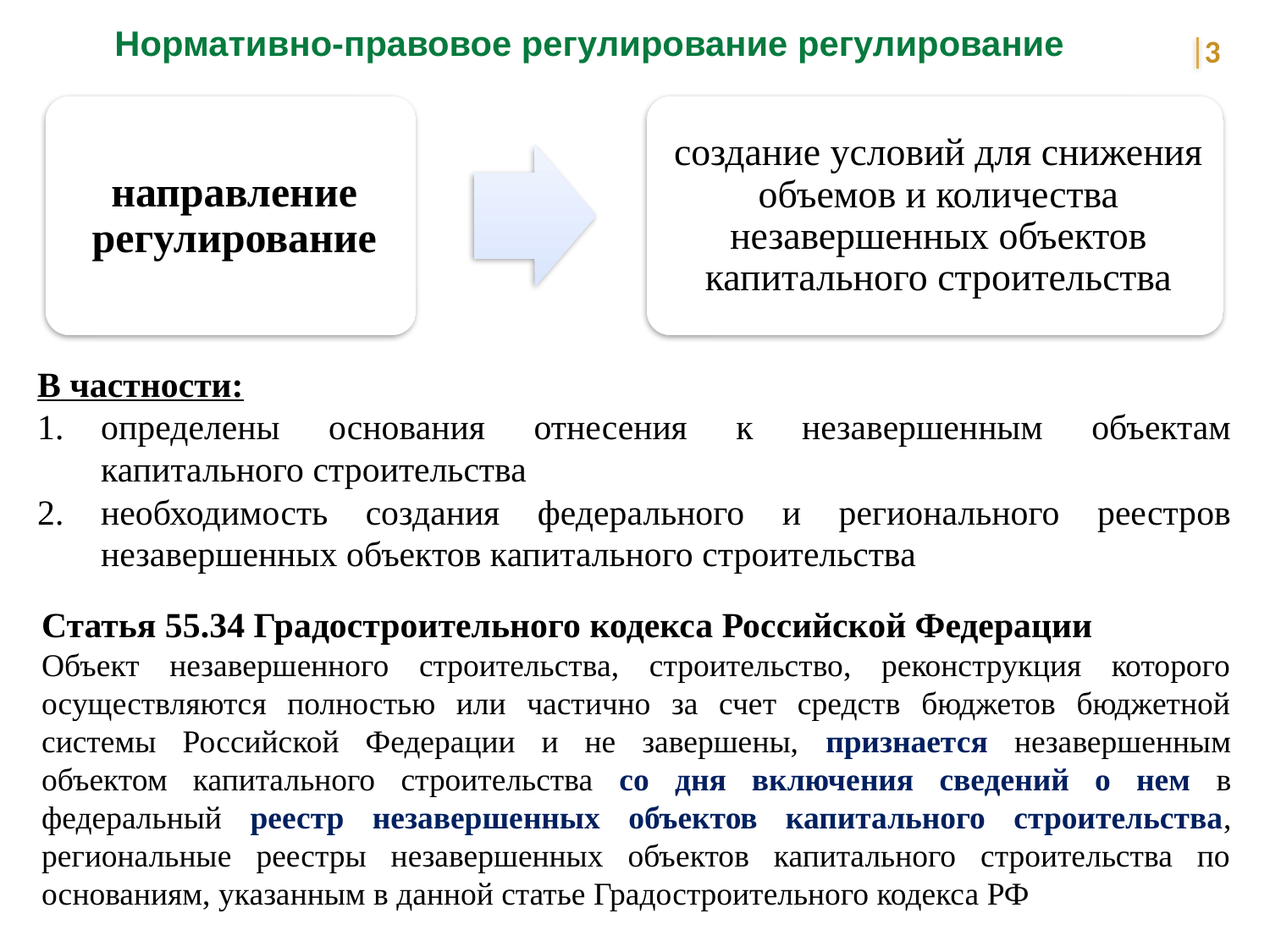

Нормативно-правовое регулирование регулирование
3
направление регулирование

создание условий для снижения объемов и количества незавершенных объектов капитального строительства
В частности:
определены основания отнесения к незавершенным объектам капитального строительства
необходимость создания федерального и регионального реестров незавершенных объектов капитального строительства
Статья 55.34 Градостроительного кодекса Российской Федерации
Объект незавершенного строительства, строительство, реконструкция которого осуществляются полностью или частично за счет средств бюджетов бюджетной системы Российской Федерации и не завершены, признается незавершенным объектом капитального строительства со дня включения сведений о нем в федеральный реестр незавершенных объектов капитального строительства, региональные реестры незавершенных объектов капитального строительства по основаниям, указанным в данной статье Градостроительного кодекса РФ